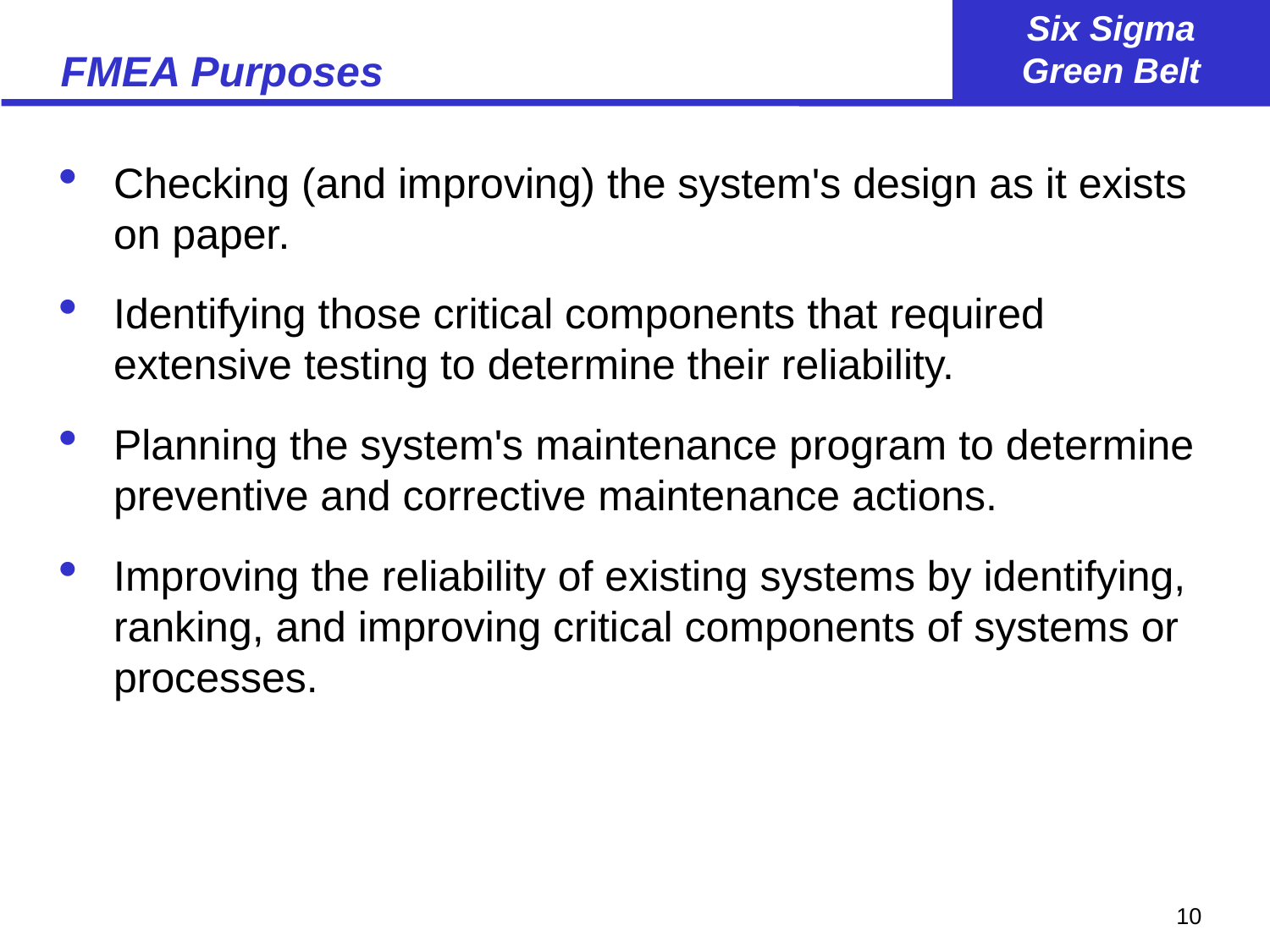

# FMEA Purposes
Checking (and improving) the system's design as it exists on paper.
Identifying those critical components that required extensive testing to determine their reliability.
Planning the system's maintenance program to determine preventive and corrective maintenance actions.
Improving the reliability of existing systems by identifying, ranking, and improving critical components of systems or processes.